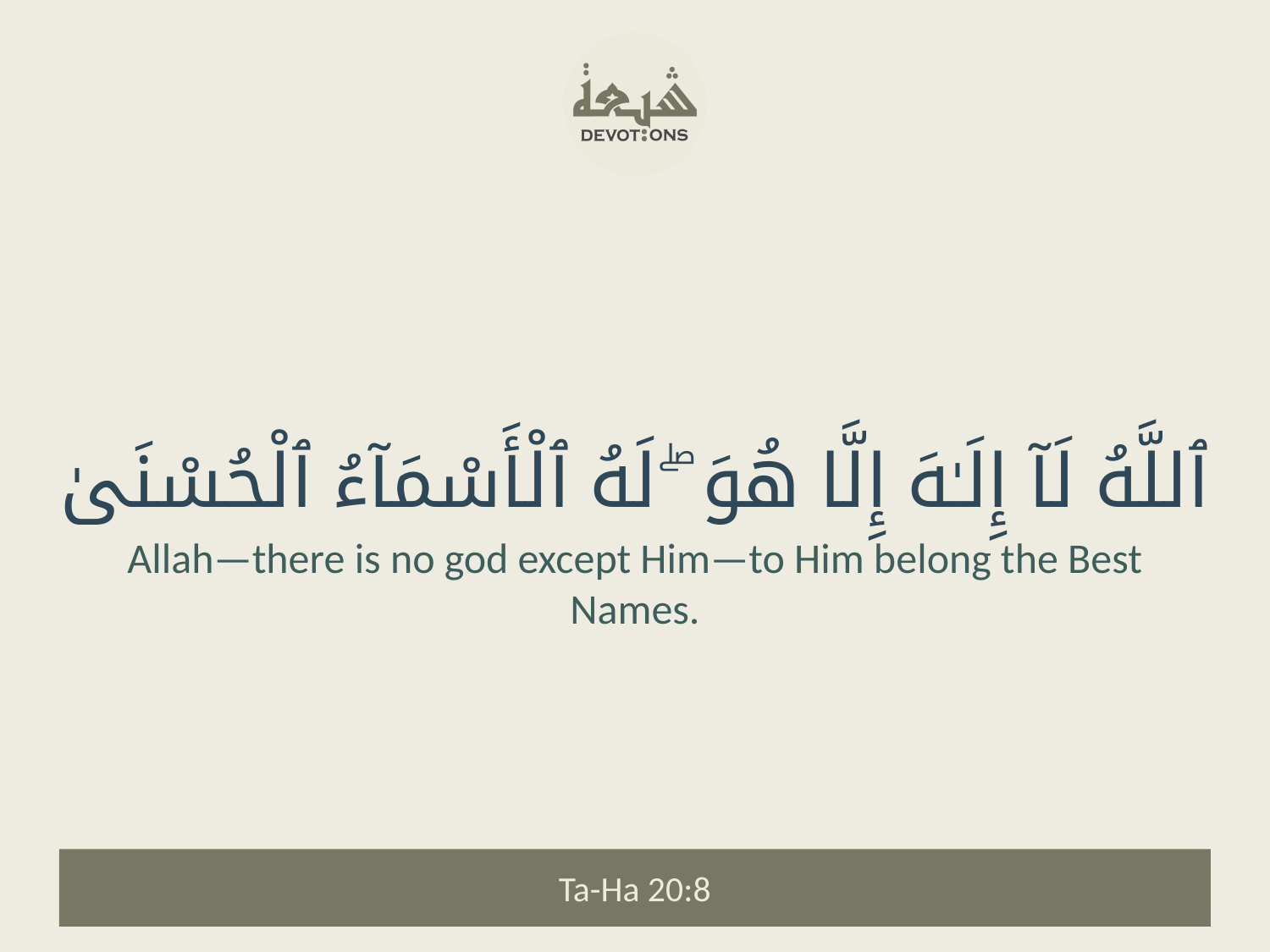

ٱللَّهُ لَآ إِلَـٰهَ إِلَّا هُوَ ۖ لَهُ ٱلْأَسْمَآءُ ٱلْحُسْنَىٰ
Allah—there is no god except Him—to Him belong the Best Names.
Ta-Ha 20:8